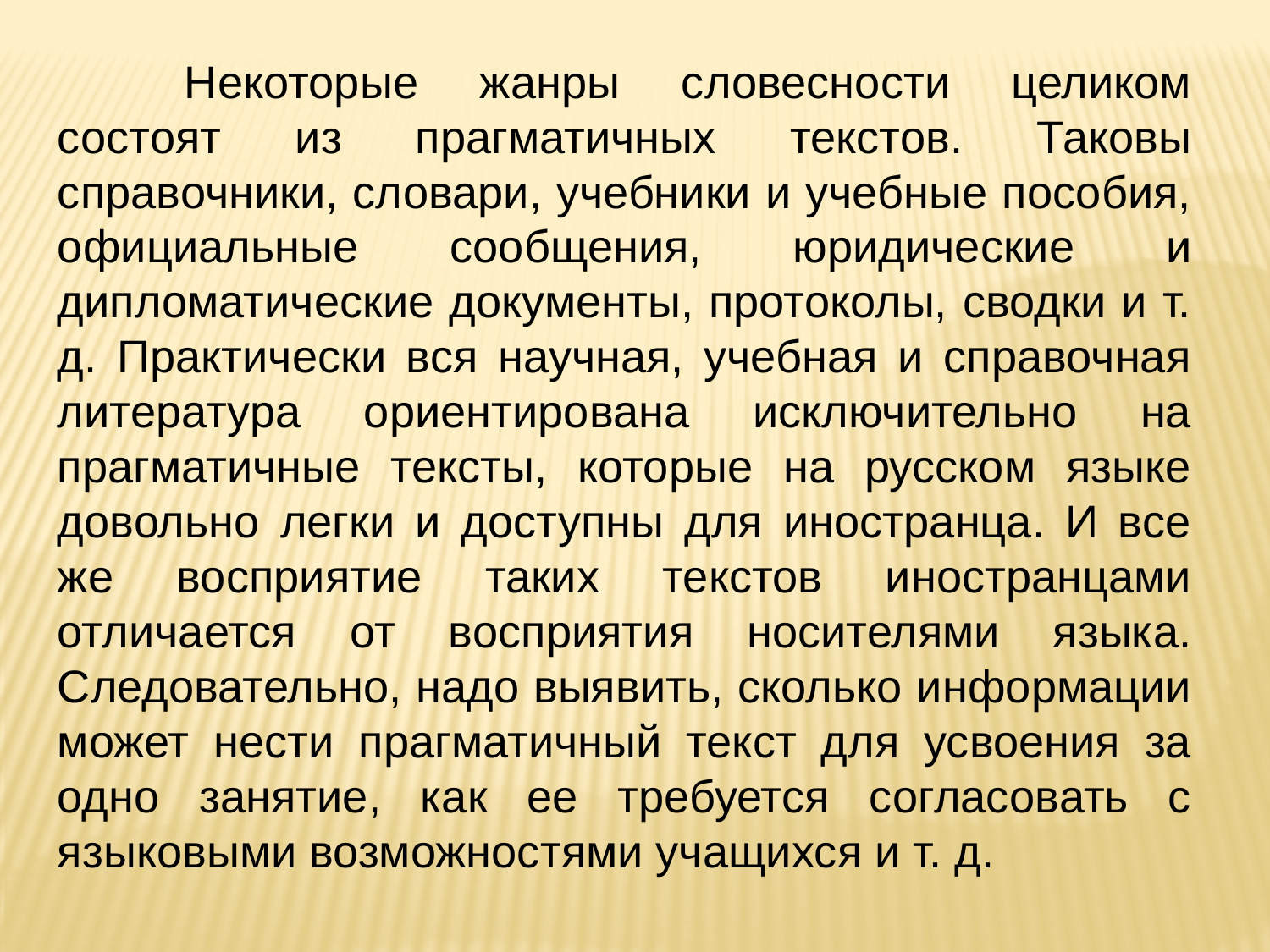

Некоторые жанры словесности целиком состоят из прагматичных текстов. Таковы справочники, словари, учебники и учебные пособия, официальные сообщения, юридические и дипломатические документы, протоколы, сводки и т. д. Практически вся научная, учебная и справочная литература ориентирована исключительно на прагматичные тексты, которые на русском языке довольно легки и доступны для иностранца. И все же восприятие таких текстов иностранцами отличается от восприятия носителями языка. Следовательно, надо выявить, сколько информации может нести прагматичный текст для усвоения за одно занятие, как ее требуется согласовать с языковыми возможностями учащихся и т. д.